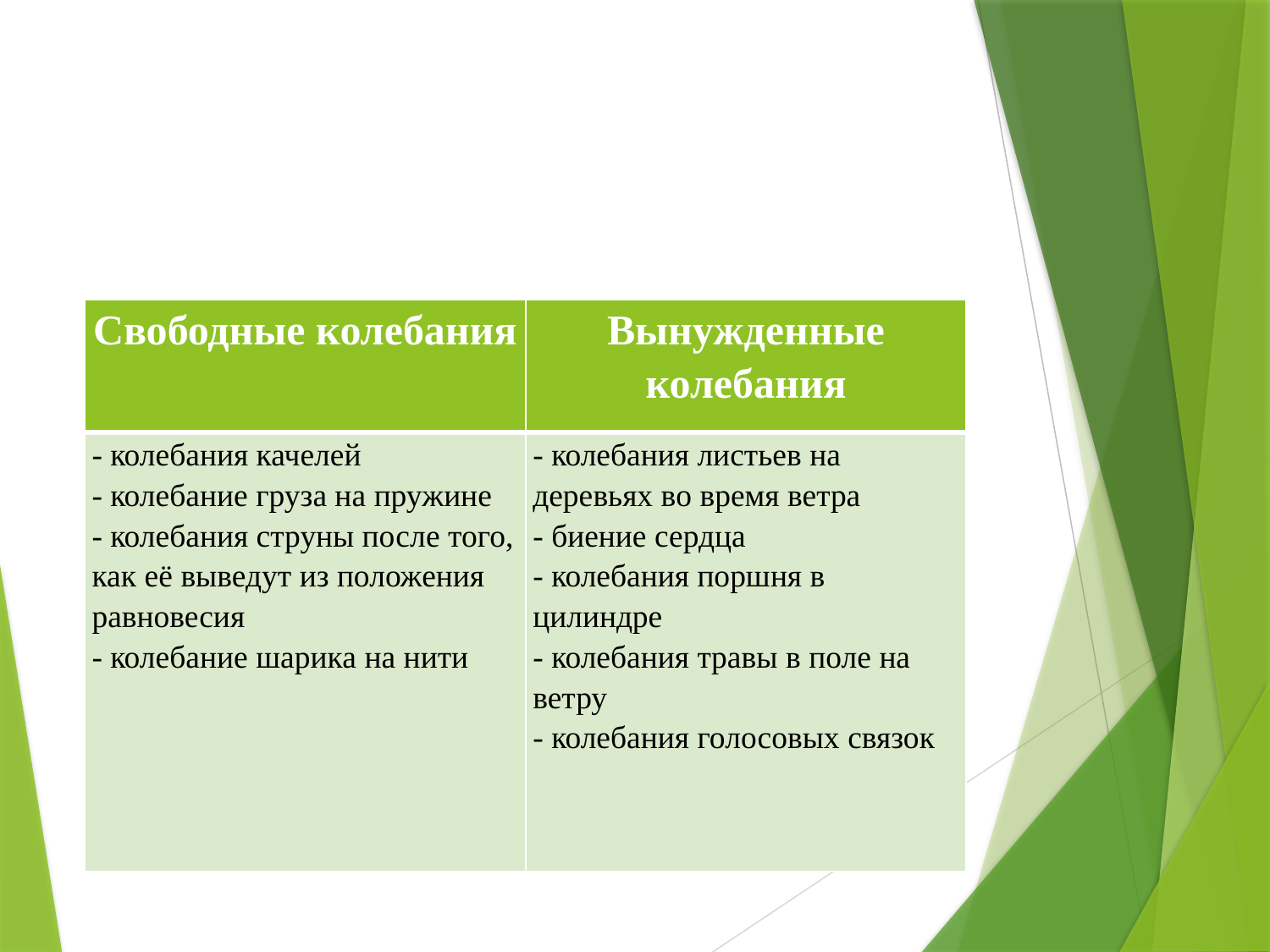

#
| Свободные колебания | Вынужденные колебания |
| --- | --- |
| - колебания качелей - колебание груза на пружине - колебания струны после того, как её выведут из положения равновесия - колебание шарика на нити | - колебания листьев на деревьях во время ветра - биение сердца - колебания поршня в цилиндре - колебания травы в поле на ветру - колебания голосовых связок |